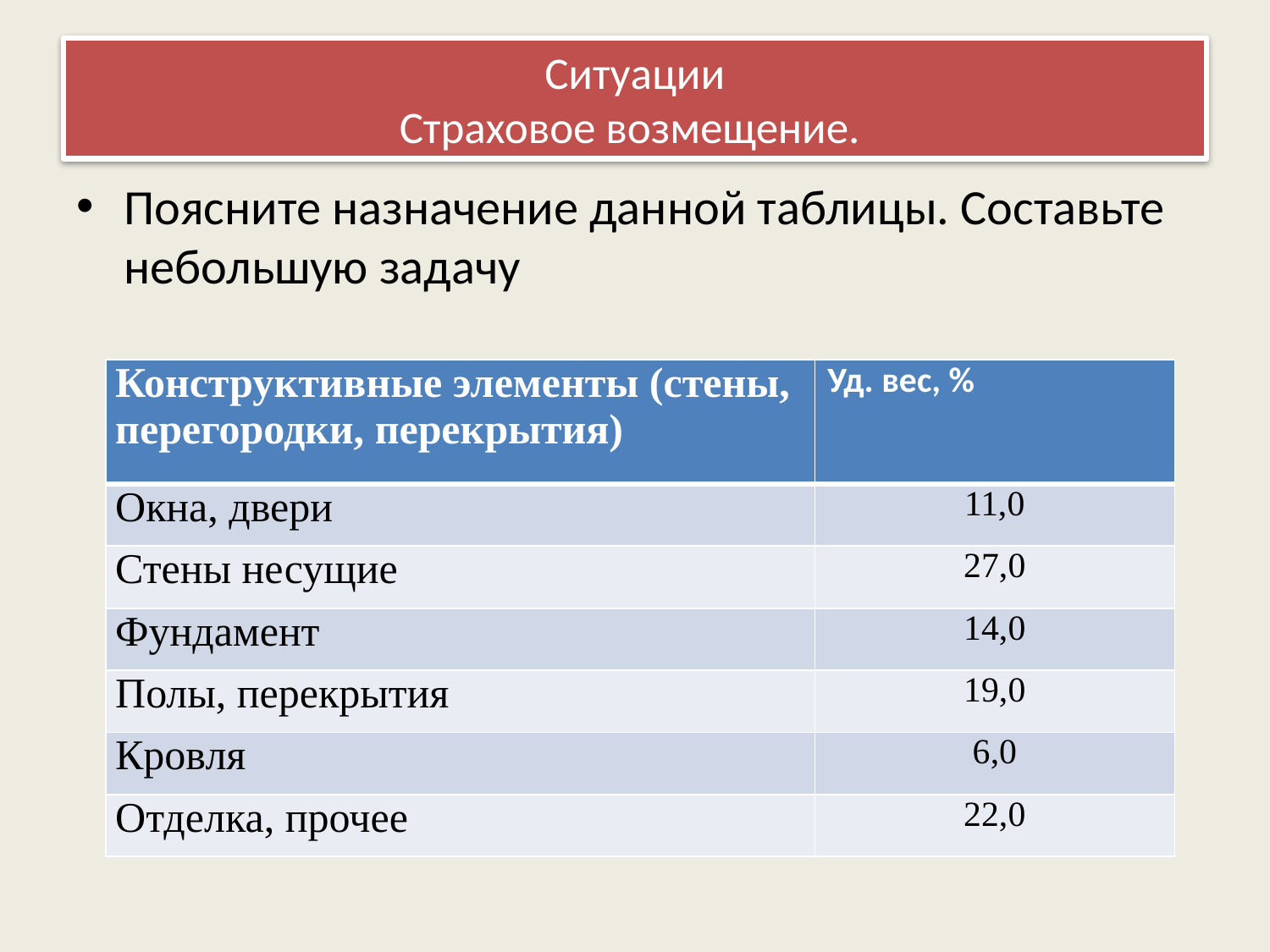

# Ситуации Страховое возмещение.
Поясните назначение данной таблицы. Составьте небольшую задачу
| Конструктивные элементы (стены, перегородки, перекрытия) | Уд. вес, % |
| --- | --- |
| Окна, двери | 11,0 |
| Стены несущие | 27,0 |
| Фундамент | 14,0 |
| Полы, перекрытия | 19,0 |
| Кровля | 6,0 |
| Отделка, прочее | 22,0 |